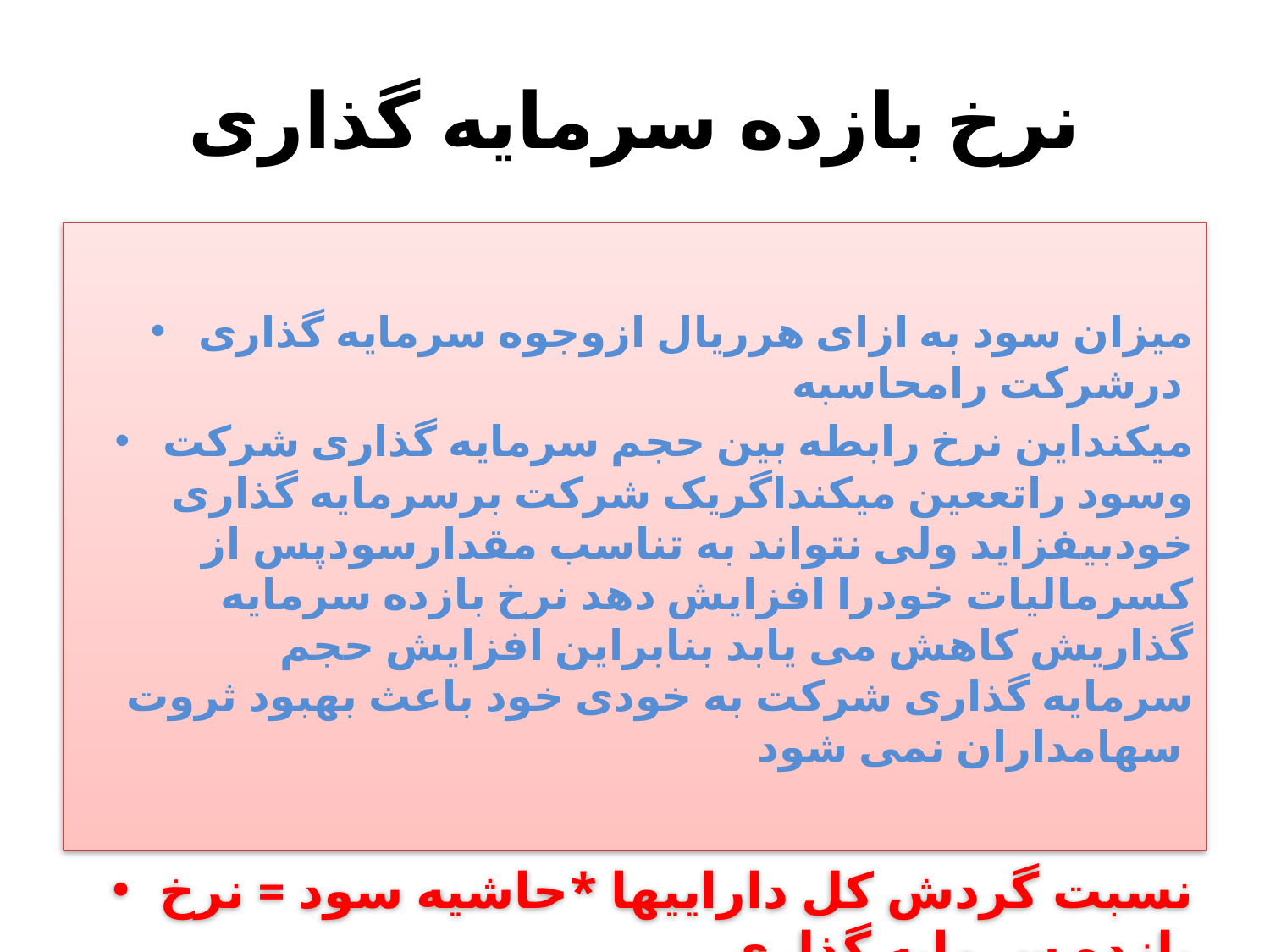

# نرخ بازده سرمایه گذاری

میزان سود به ازای هرریال ازوجوه سرمایه گذاری درشرکت رامحاسبه
میکنداین نرخ رابطه بین حجم سرمایه گذاری شرکت وسود راتععین میکنداگریک شرکت برسرمایه گذاری خودبیفزاید ولی نتواند به تناسب مقدارسودپس از کسرمالیات خودرا افزایش دهد نرخ بازده سرمایه گذاریش کاهش می یابد بنابراین افزایش حجم سرمایه گذاری شرکت به خودی خود باعث بهبود ثروت سهامداران نمی شود

نسبت گردش کل داراییها *حاشیه سود = نرخ بازده سرمایه گذاری